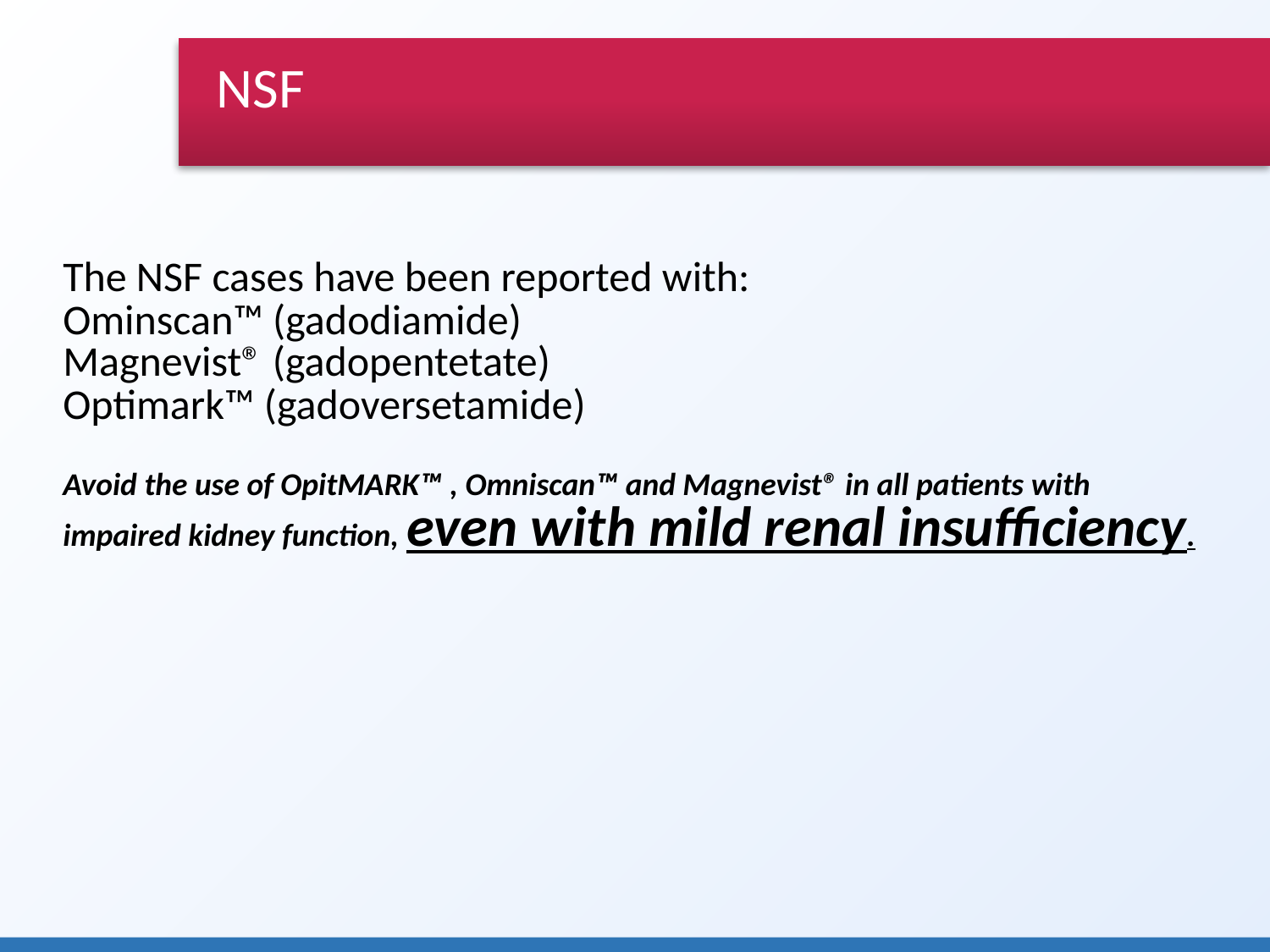

NSF
The NSF cases have been reported with:
Ominscan™ (gadodiamide)
Magnevist® (gadopentetate)
Optimark™ (gadoversetamide)

Avoid the use of OpitMARK™ , Omniscan™ and Magnevist® in all patients with impaired kidney function, even with mild renal insufficiency.